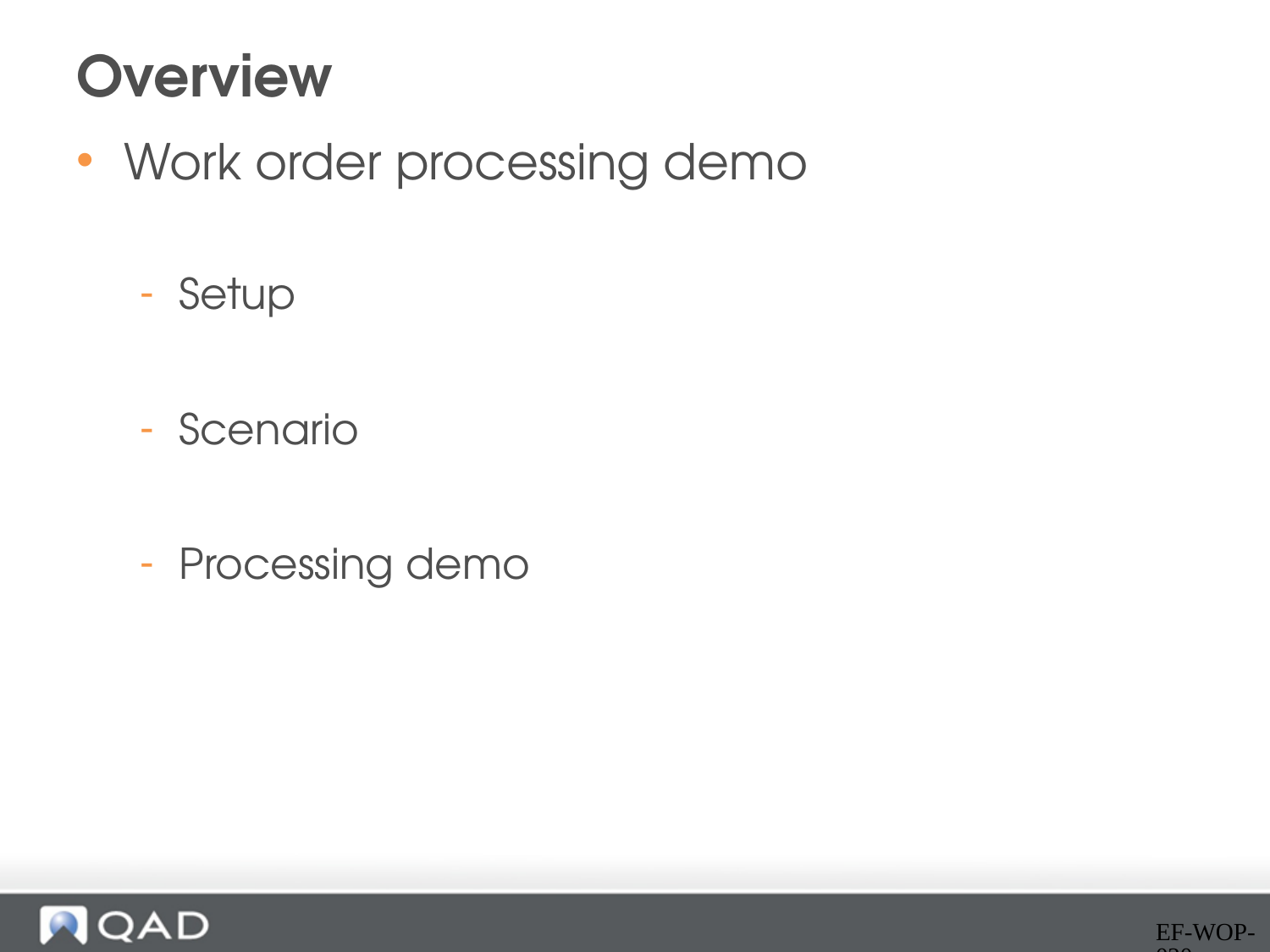

# Overview
Work order processing demo

Setup

Scenario

Processing demo

EF-WOP-020